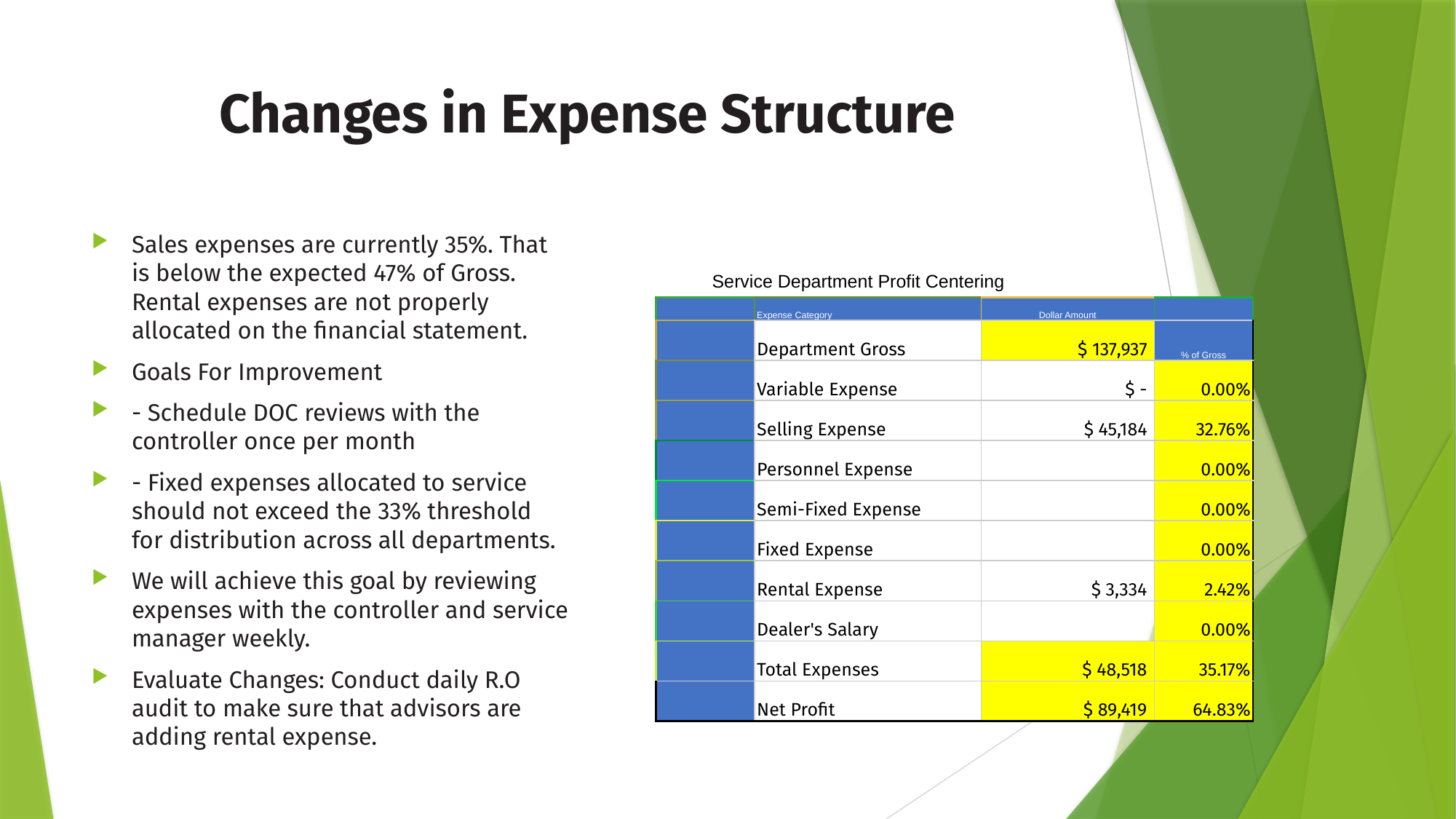

# Changes in Expense Structure

Sales expenses are currently 35%. That is below the expected 47% of Gross. Rental expenses are not properly allocated on the financial statement.
Goals For Improvement
- Schedule DOC reviews with the controller once per month
- Fixed expenses allocated to service should not exceed the 33% threshold for distribution across all departments.
We will achieve this goal by reviewing expenses with the controller and service manager weekly.
Evaluate Changes: Conduct daily R.O audit to make sure that advisors are adding rental expense.

Service Department Profit Centering
|  | Expense Category | Dollar Amount |  |
| --- | --- | --- | --- |
|  | Department Gross | $ 137,937 | % of Gross |
|  | Variable Expense | $ - | 0.00% |
|  | Selling Expense | $ 45,184 | 32.76% |
|  | Personnel Expense |  | 0.00% |
|  | Semi-Fixed Expense |  | 0.00% |
|  | Fixed Expense |  | 0.00% |
|  | Rental Expense | $ 3,334 | 2.42% |
|  | Dealer's Salary |  | 0.00% |
|  | Total Expenses | $ 48,518 | 35.17% |
|  | Net Profit | $ 89,419 | 64.83% |